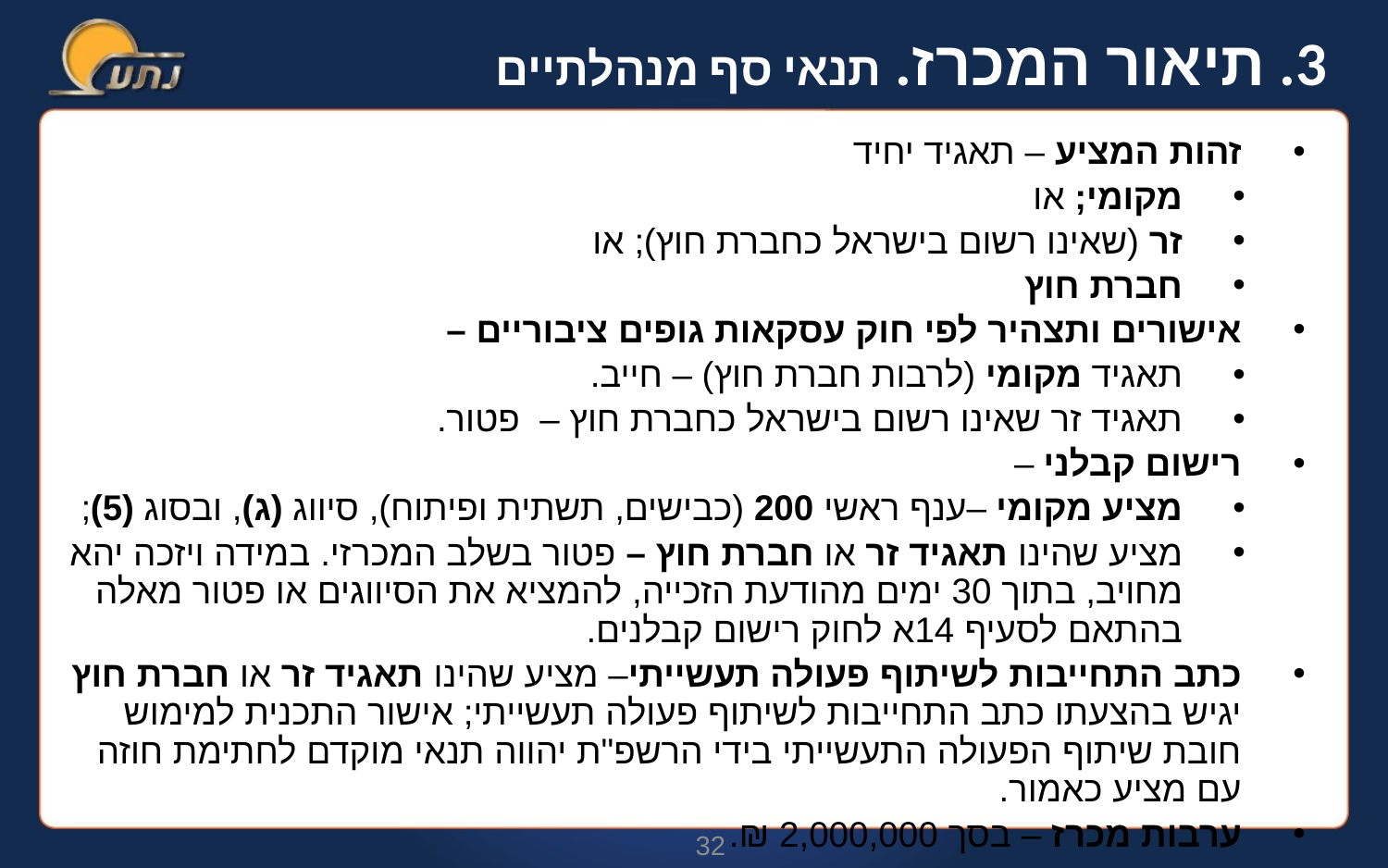

3. תיאור המכרז. תנאי סף מנהלתיים
זהות המציע – תאגיד יחיד
מקומי; או
זר (שאינו רשום בישראל כחברת חוץ); או
חברת חוץ
אישורים ותצהיר לפי חוק עסקאות גופים ציבוריים –
תאגיד מקומי (לרבות חברת חוץ) – חייב.
תאגיד זר שאינו רשום בישראל כחברת חוץ –  פטור.
רישום קבלני –
מציע מקומי –ענף ראשי 200 (כבישים, תשתית ופיתוח), סיווג (ג), ובסוג (5);
מציע שהינו תאגיד זר או חברת חוץ – פטור בשלב המכרזי. במידה ויזכה יהא מחויב, בתוך 30 ימים מהודעת הזכייה, להמציא את הסיווגים או פטור מאלה בהתאם לסעיף 14א לחוק רישום קבלנים.
כתב התחייבות לשיתוף פעולה תעשייתי– מציע שהינו תאגיד זר או חברת חוץ יגיש בהצעתו כתב התחייבות לשיתוף פעולה תעשייתי; אישור התכנית למימוש חובת שיתוף הפעולה התעשייתי בידי הרשפ"ת יהווה תנאי מוקדם לחתימת חוזה עם מציע כאמור.
ערבות מכרז – בסך 2,000,000 ₪.
32